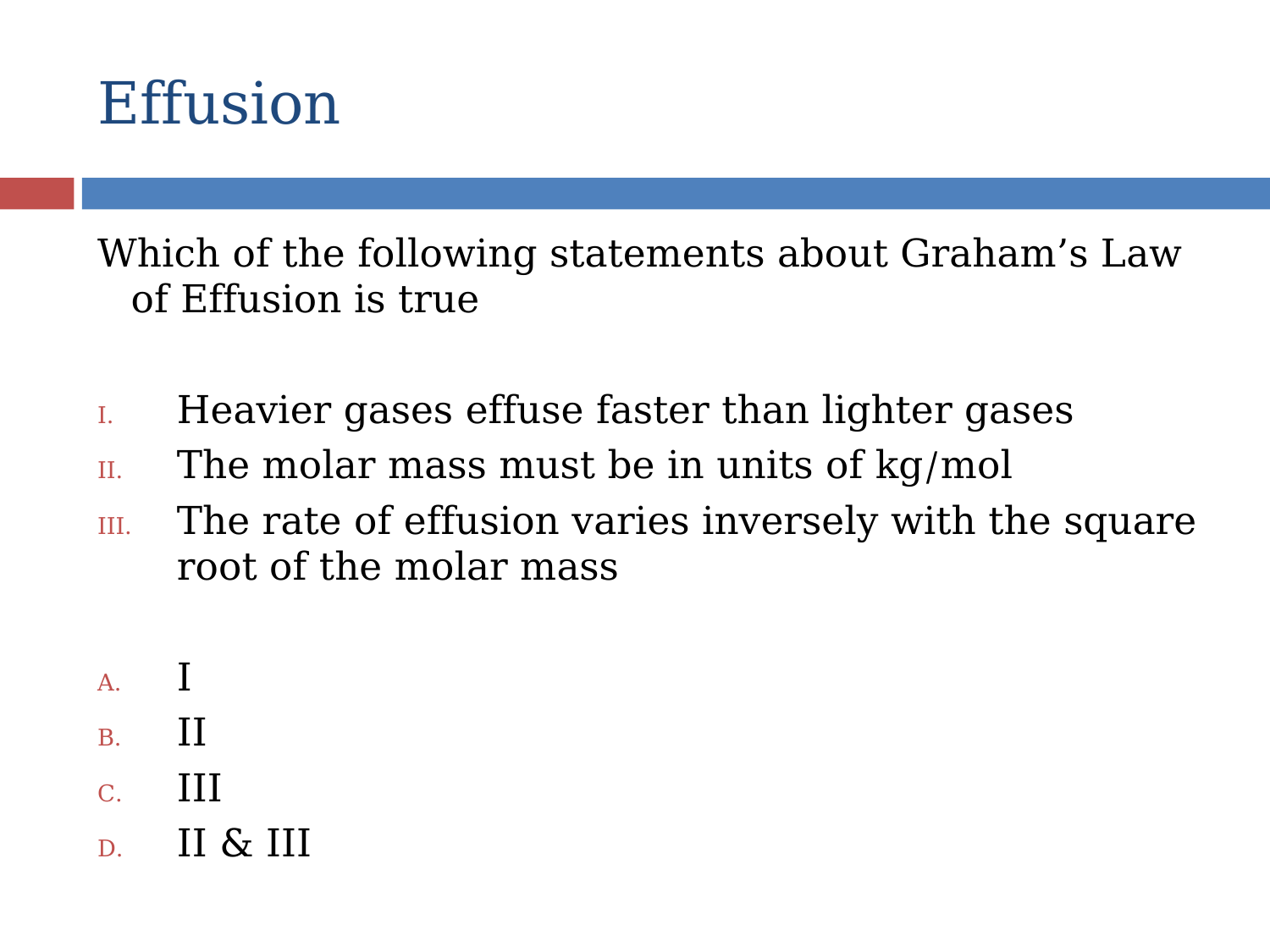

# Effusion
Which of the following statements about Graham’s Law of Effusion is true

Heavier gases effuse faster than lighter gases
The molar mass must be in units of kg/mol
The rate of effusion varies inversely with the square root of the molar mass

I
II
III
II & III